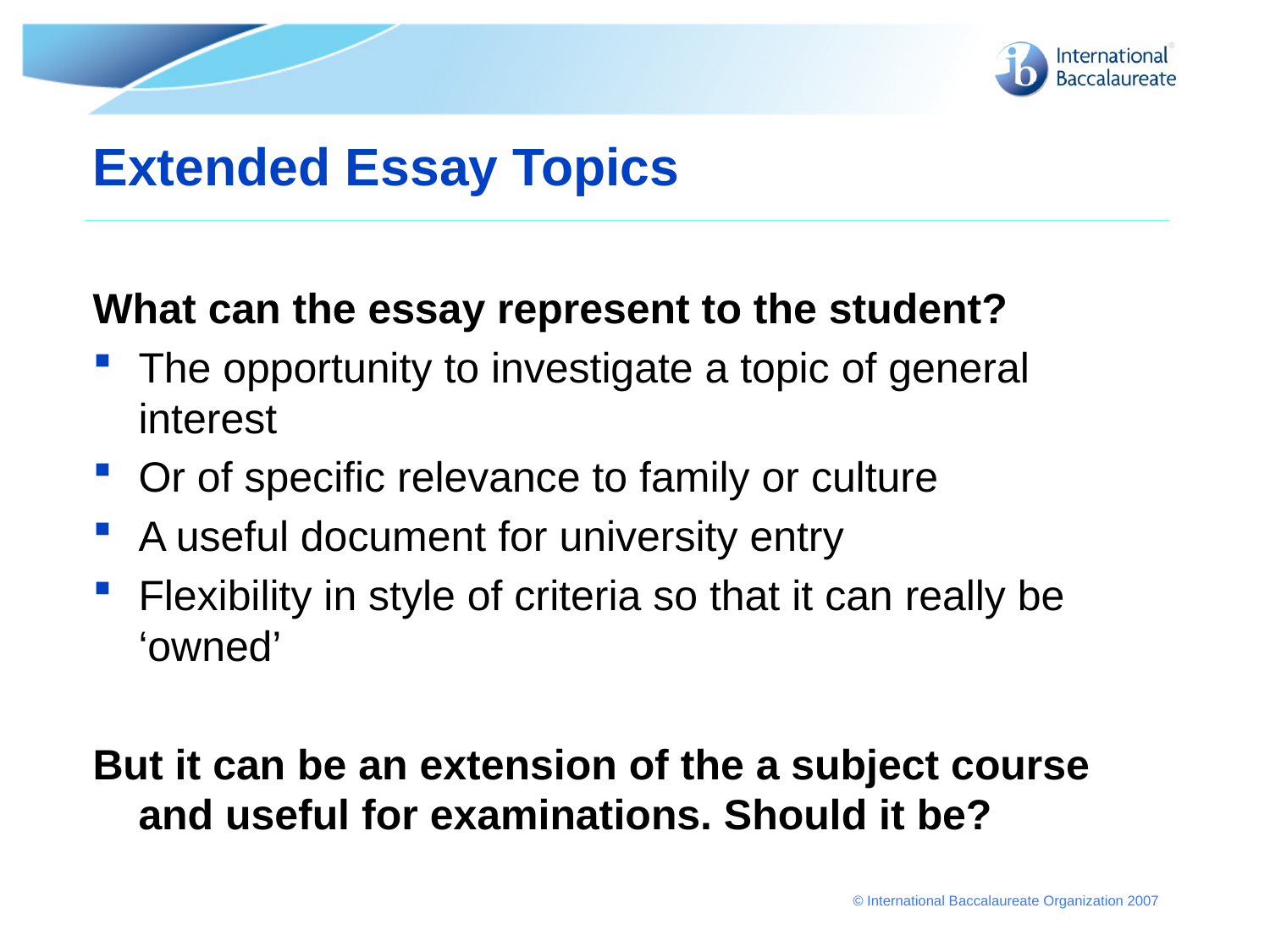

# Extended Essay Topics
What can the essay represent to the student?
The opportunity to investigate a topic of general interest
Or of specific relevance to family or culture
A useful document for university entry
Flexibility in style of criteria so that it can really be ‘owned’

But it can be an extension of the a subject course and useful for examinations. Should it be?